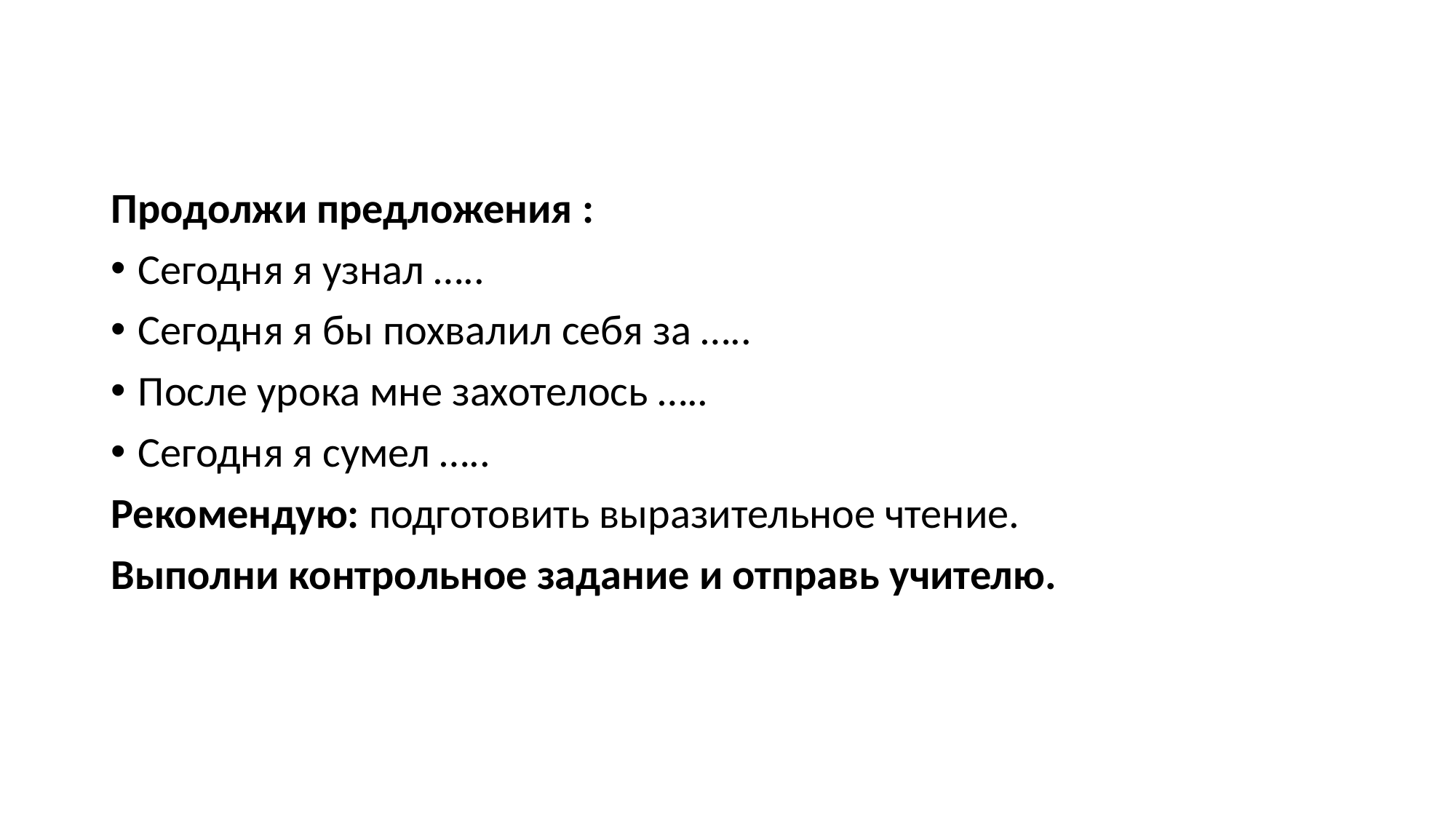

Продолжи предложения :
Сегодня я узнал …..
Сегодня я бы похвалил себя за …..
После урока мне захотелось …..
Сегодня я сумел …..
Рекомендую: подготовить выразительное чтение.
Выполни контрольное задание и отправь учителю.